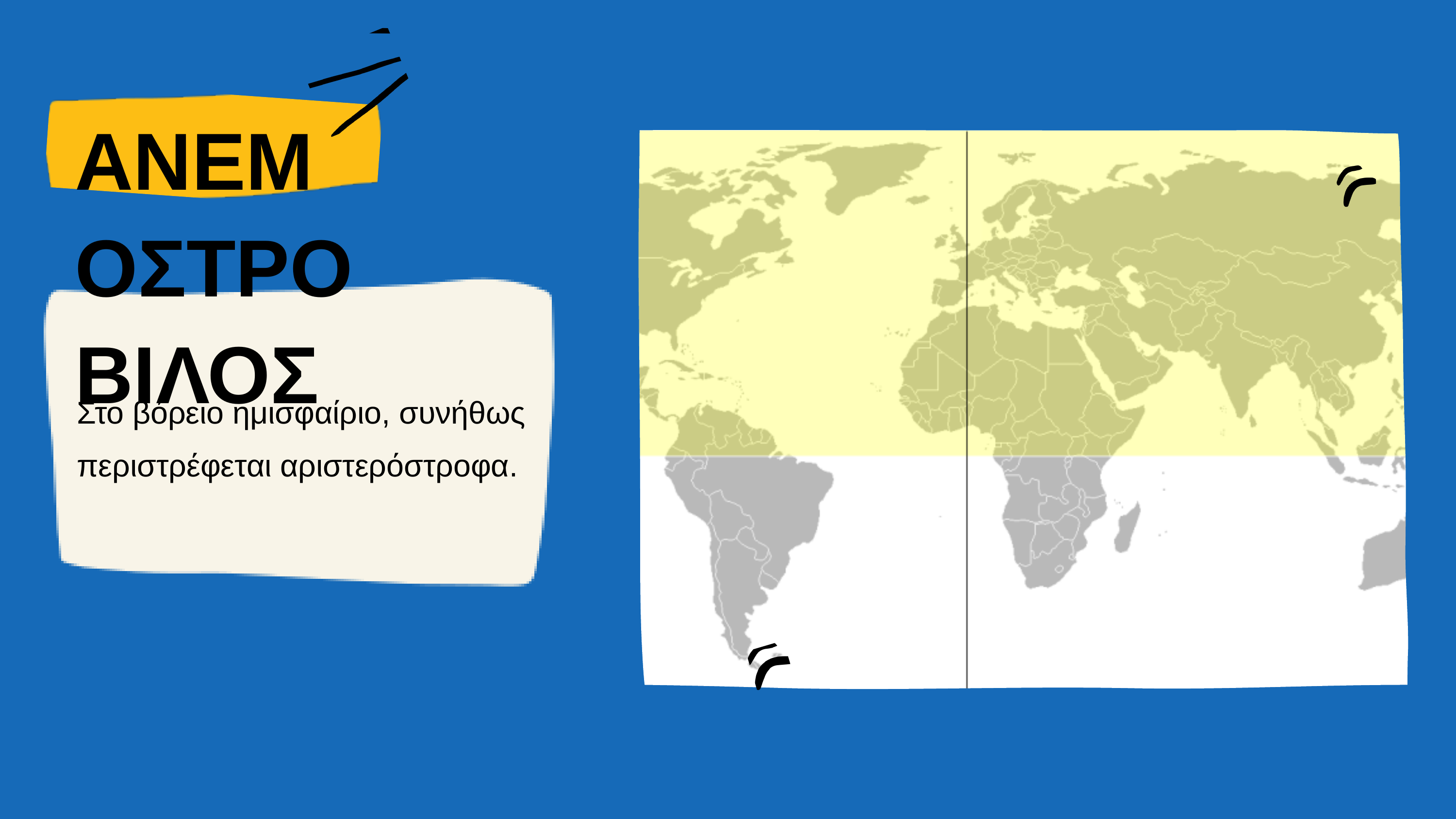

ΑΝΕΜΟΣΤΡΟΒΙΛΟΣ

Στο βόρειο ημισφαίριο, συνήθως περιστρέφεται αριστερόστροφα.